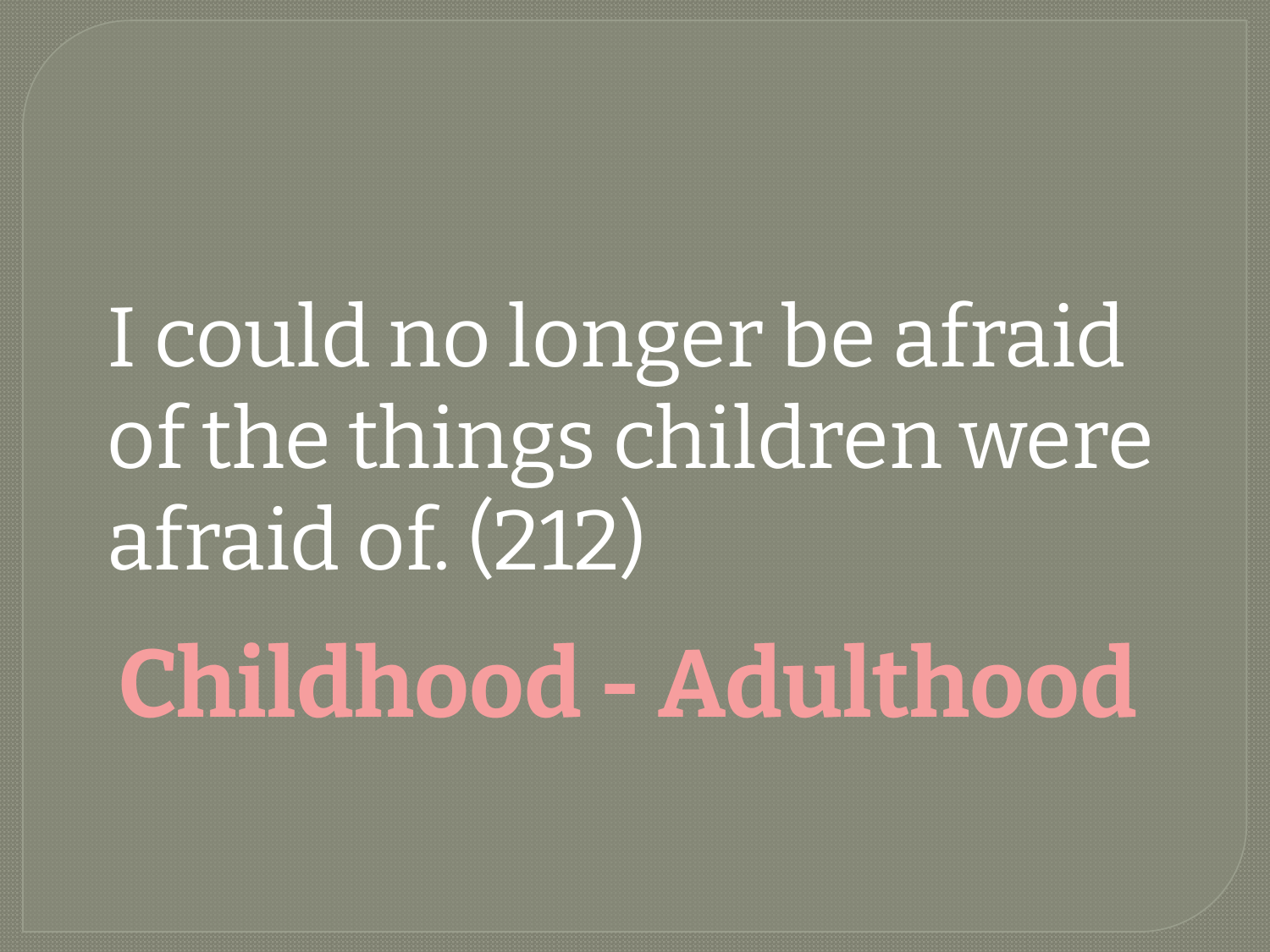

I could no longer be afraid of the things children were afraid of. (212)
Childhood - Adulthood